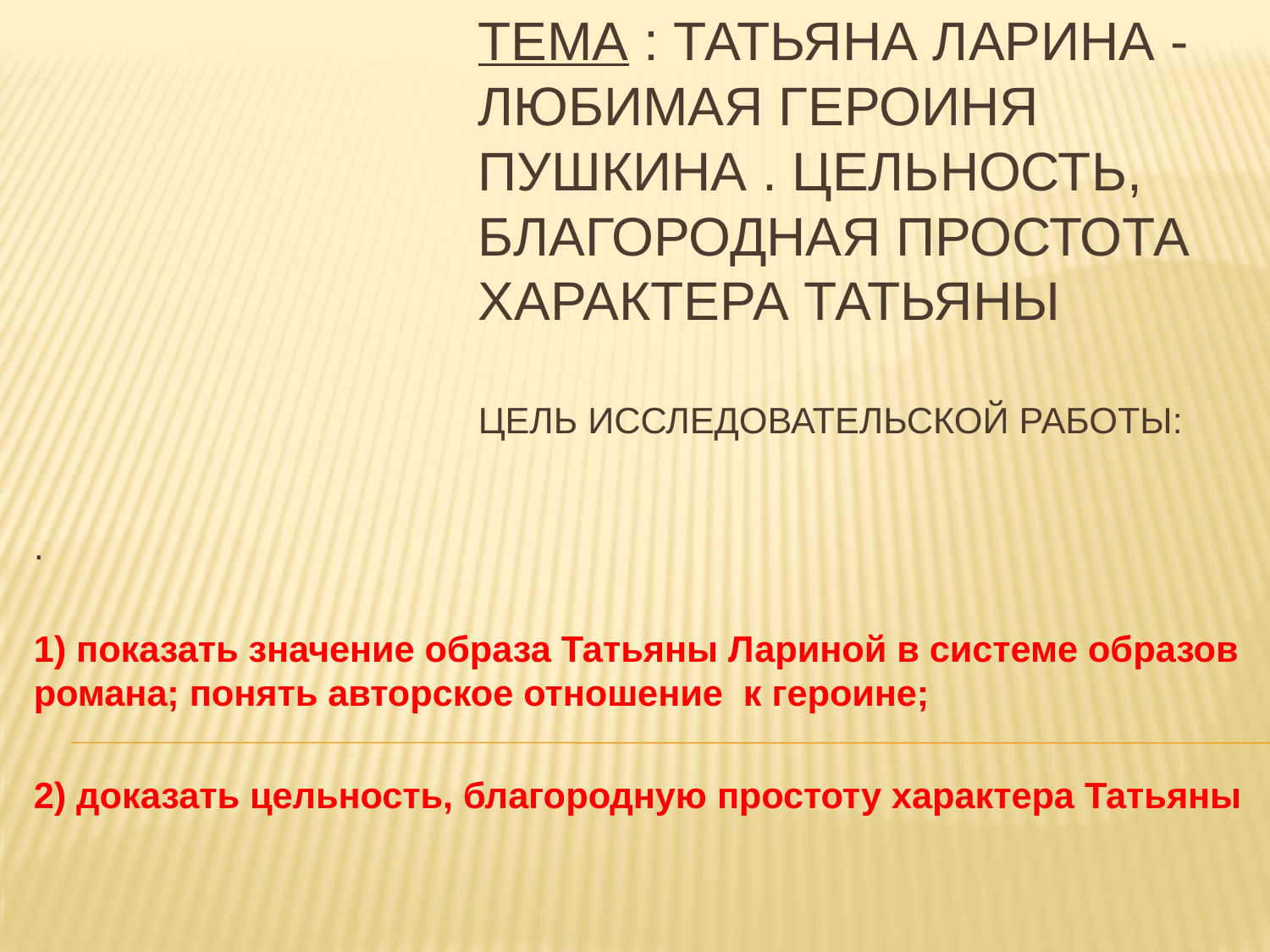

# Тема : Татьяна Ларина -любимая героиня Пушкина . Цельность, благородная простота характера Татьяны Цель исследовательской работы:

.

1) показать значение образа Татьяны Лариной в системе образов романа; понять авторское отношение  к героине;

2) доказать цельность, благородную простоту характера Татьяны